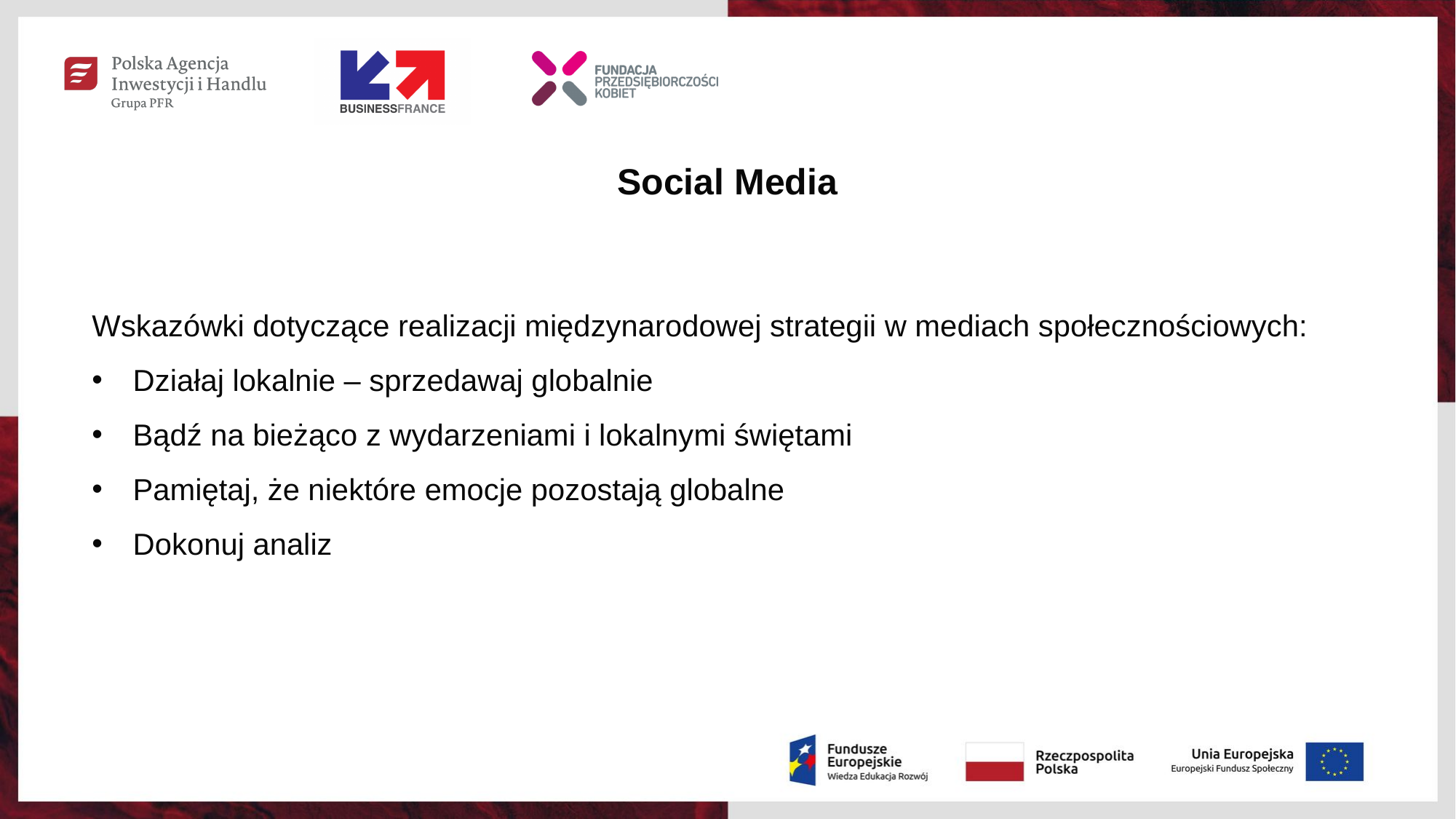

Social Media
Wskazówki dotyczące realizacji międzynarodowej strategii w mediach społecznościowych:
Działaj lokalnie – sprzedawaj globalnie
Bądź na bieżąco z wydarzeniami i lokalnymi świętami
Pamiętaj, że niektóre emocje pozostają globalne
Dokonuj analiz